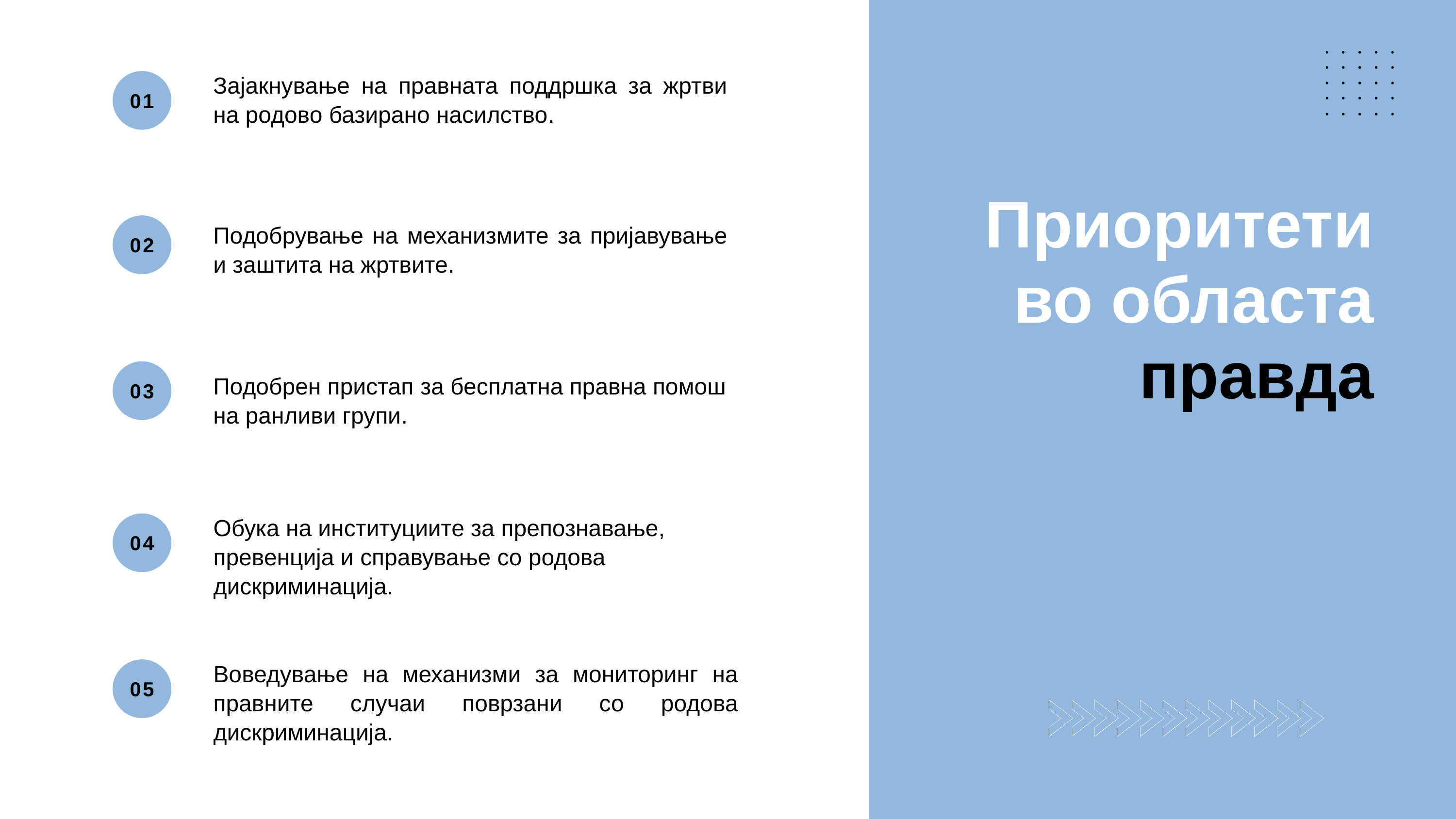

Зајакнување на правната поддршка за жртви на родово базирано насилство.

01
Приоритети во областа правда

02
Подобрување на механизмите за пријавување и заштита на жртвите.

03
Подобрен пристап за бесплатна правна помош на ранливи групи.
Обука на институциите за препознавање, превенција и справување со родова дискриминација.

04
Воведување на механизми за мониторинг на правните случаи поврзани со родова дискриминација.

05